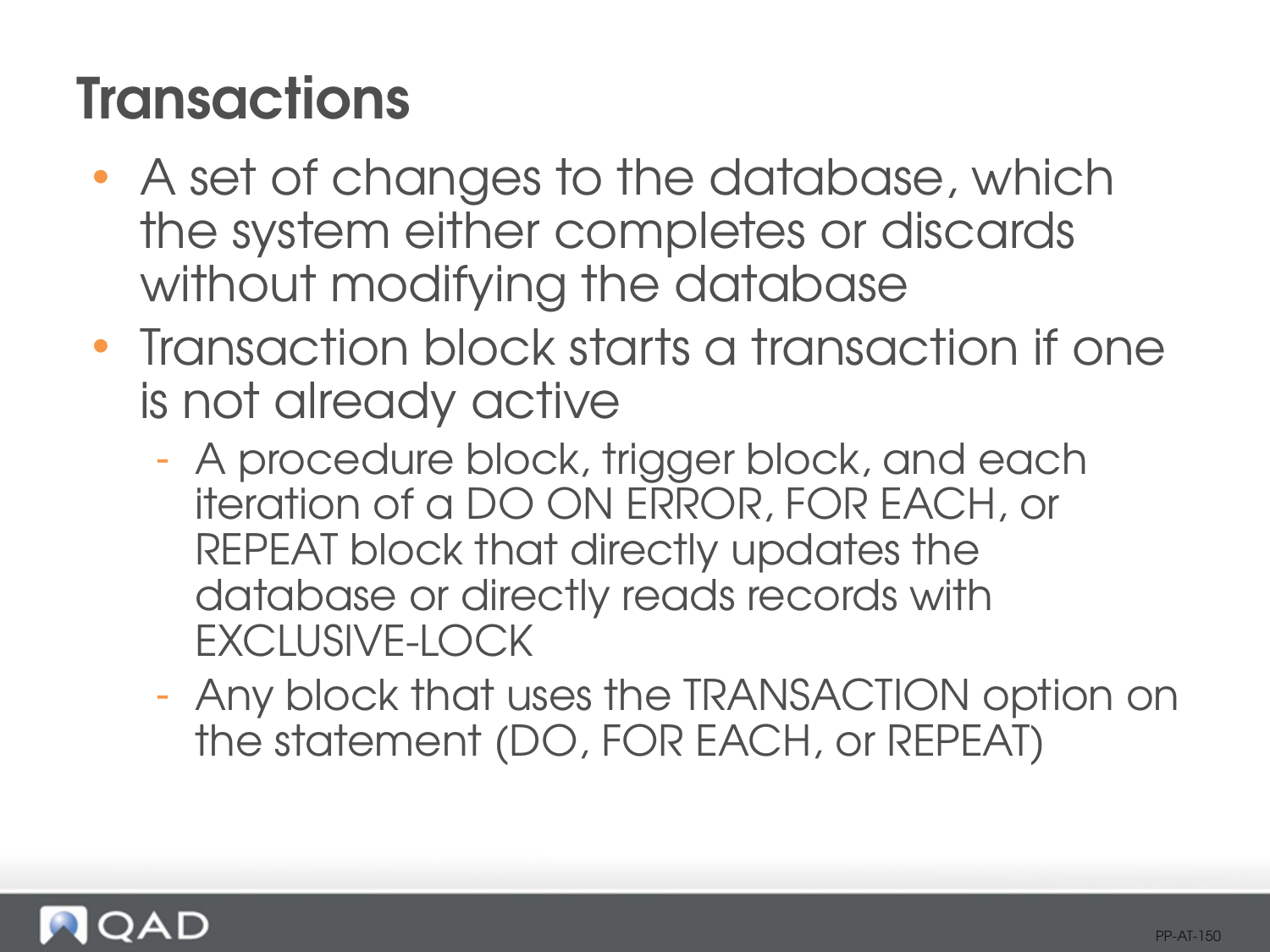

# Transactions
A set of changes to the database, which the system either completes or discards without modifying the database
Transaction block starts a transaction if one is not already active
A procedure block, trigger block, and each iteration of a DO ON ERROR, FOR EACH, or REPEAT block that directly updates the database or directly reads records with EXCLUSIVE-LOCK
Any block that uses the TRANSACTION option on the statement (DO, FOR EACH, or REPEAT)
PP-AT-150